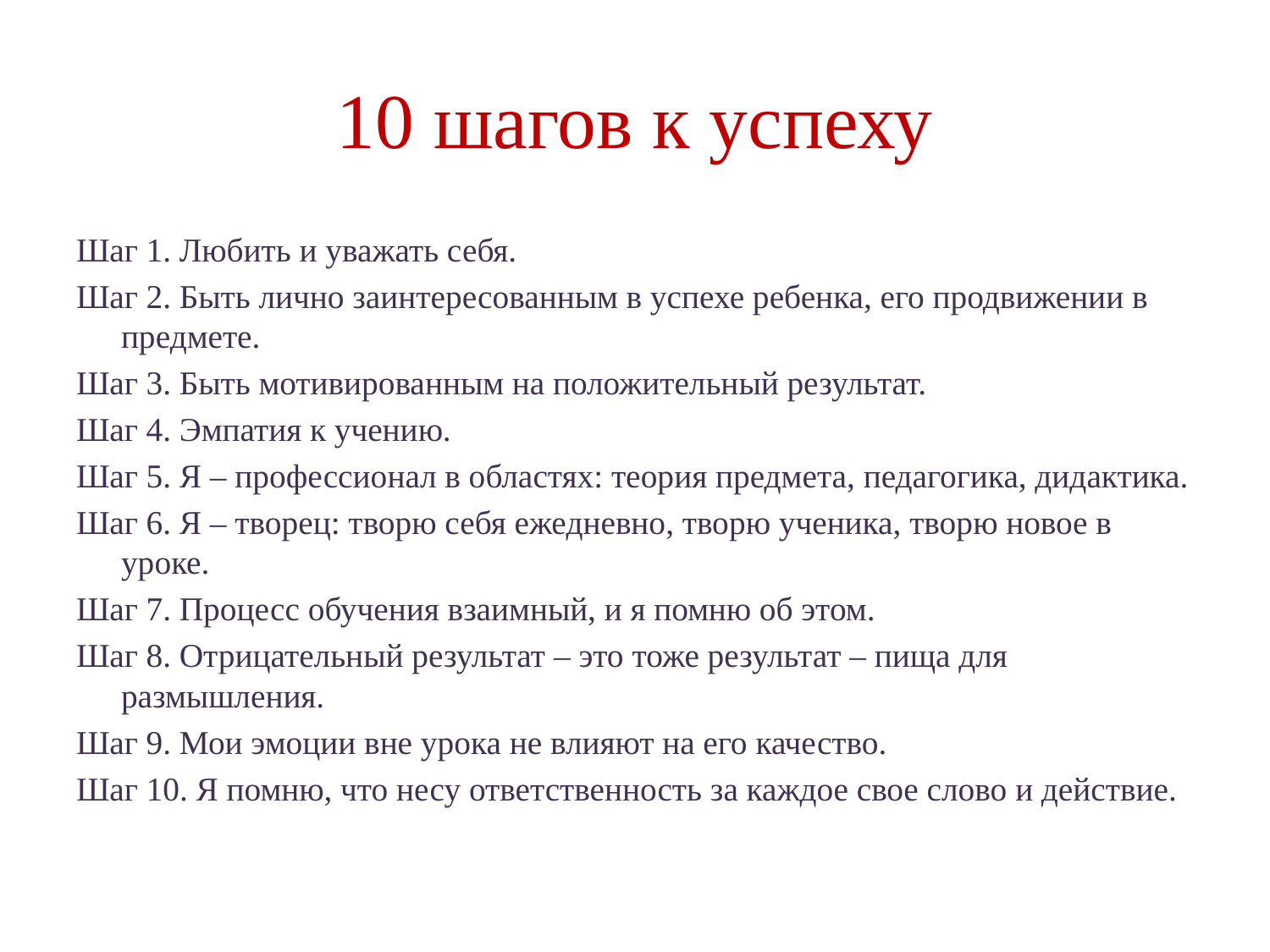

# 10 шагов к успеху
Шаг 1. Любить и уважать себя.
Шаг 2. Быть лично заинтересованным в успехе ребенка, его продвижении в предмете.
Шаг 3. Быть мотивированным на положительный результат.
Шаг 4. Эмпатия к учению.
Шаг 5. Я – профессионал в областях: теория предмета, педагогика, дидактика.
Шаг 6. Я – творец: творю себя ежедневно, творю ученика, творю новое в уроке.
Шаг 7. Процесс обучения взаимный, и я помню об этом.
Шаг 8. Отрицательный результат – это тоже результат – пища для размышления.
Шаг 9. Мои эмоции вне урока не влияют на его качество.
Шаг 10. Я помню, что несу ответственность за каждое свое слово и действие.